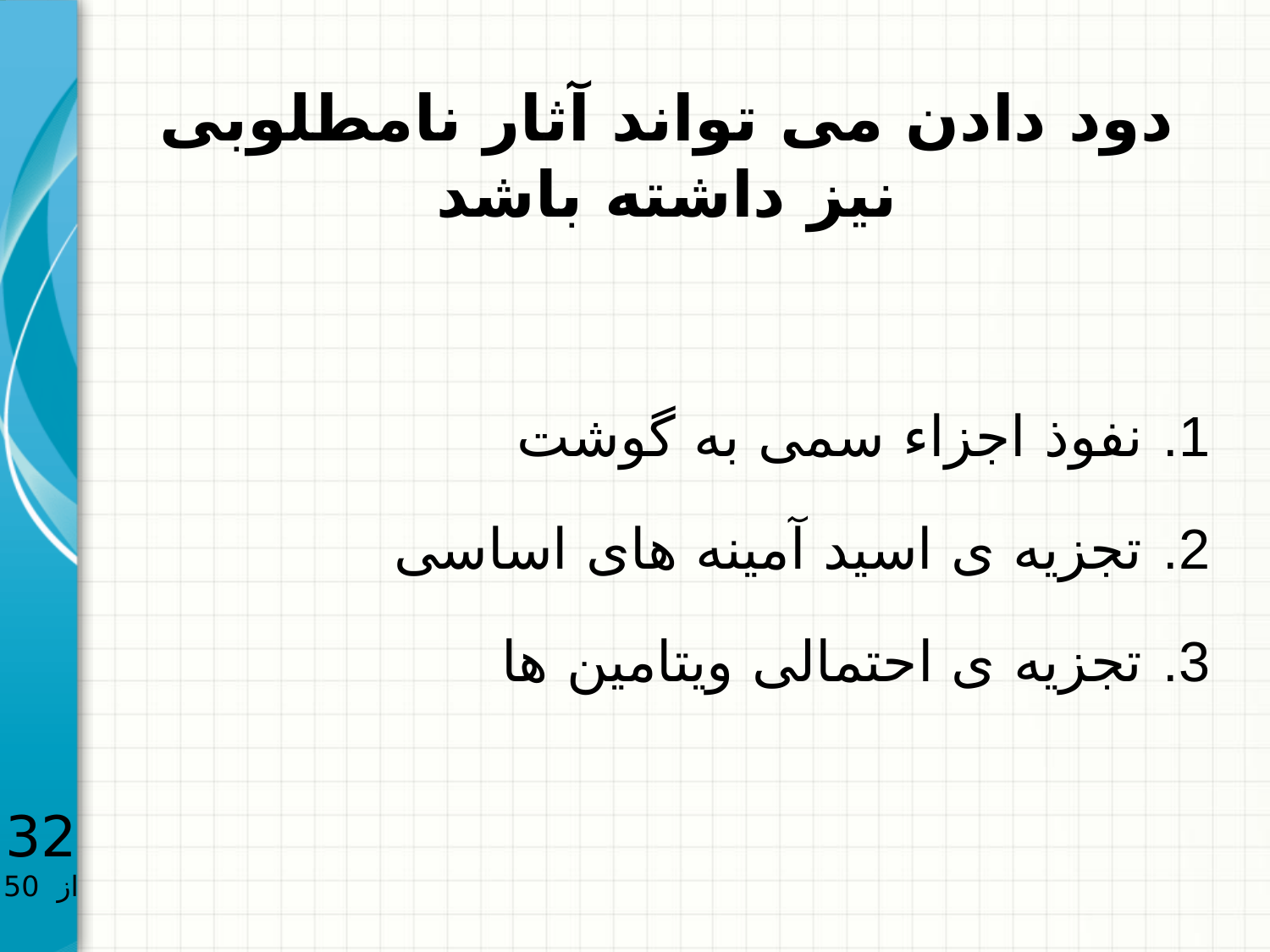

# دود دادن می تواند آثار نامطلوبی نیز داشته باشد
نفوذ اجزاء سمی به گوشت
تجزیه ی اسید آمینه های اساسی
تجزیه ی احتمالی ویتامین ها